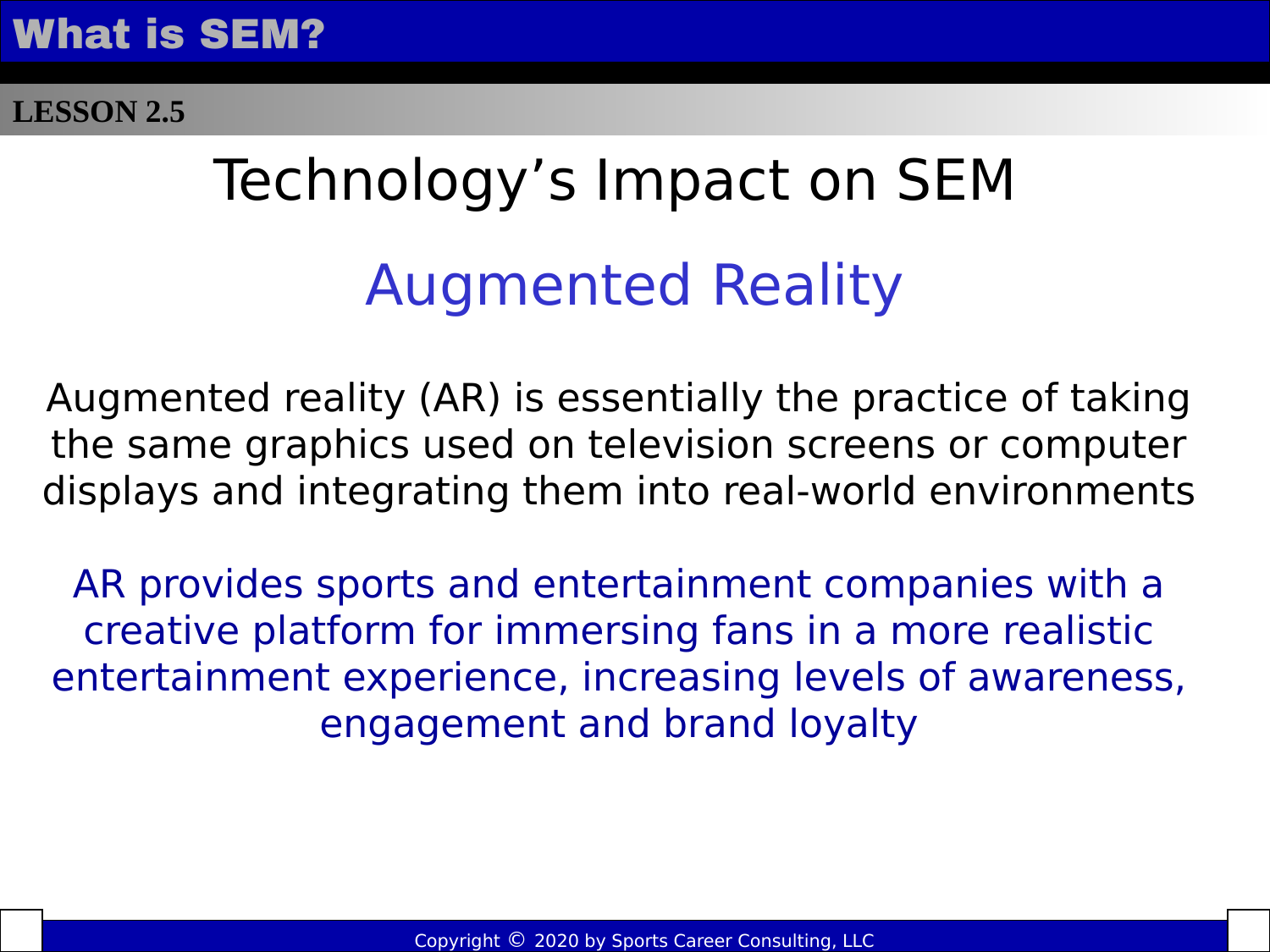

What is SEM?
LESSON 2.5
Technology’s Impact on SEM
Augmented Reality
Augmented reality (AR) is essentially the practice of taking the same graphics used on television screens or computer displays and integrating them into real-world environments

AR provides sports and entertainment companies with a creative platform for immersing fans in a more realistic entertainment experience, increasing levels of awareness, engagement and brand loyalty
Copyright © 2020 by Sports Career Consulting, LLC